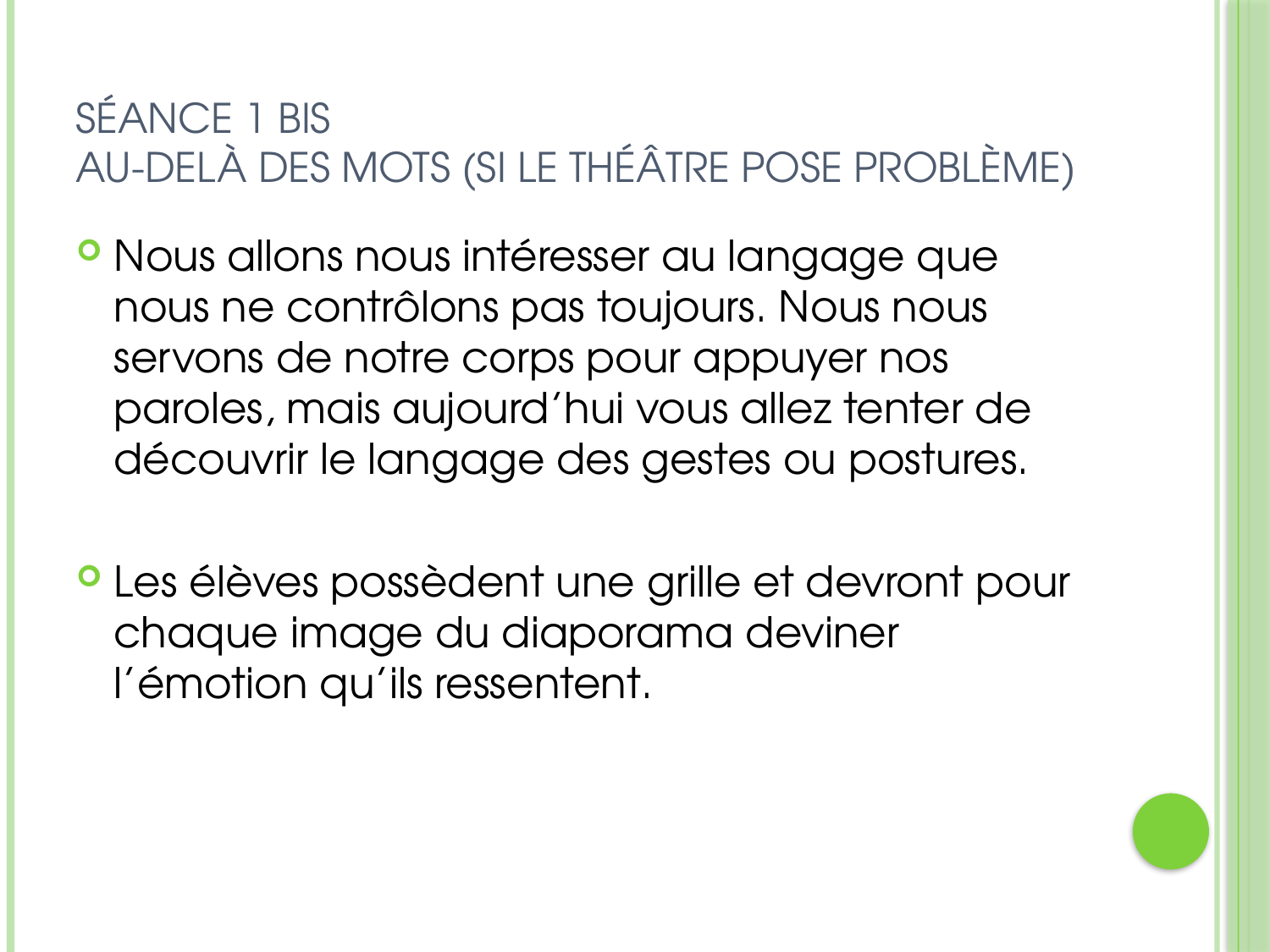

# Séance 1 BIS au-delà des mots (si le théâtre pose problème)
Nous allons nous intéresser au langage que nous ne contrôlons pas toujours. Nous nous servons de notre corps pour appuyer nos paroles, mais aujourd’hui vous allez tenter de découvrir le langage des gestes ou postures.

Les élèves possèdent une grille et devront pour chaque image du diaporama deviner l’émotion qu’ils ressentent.